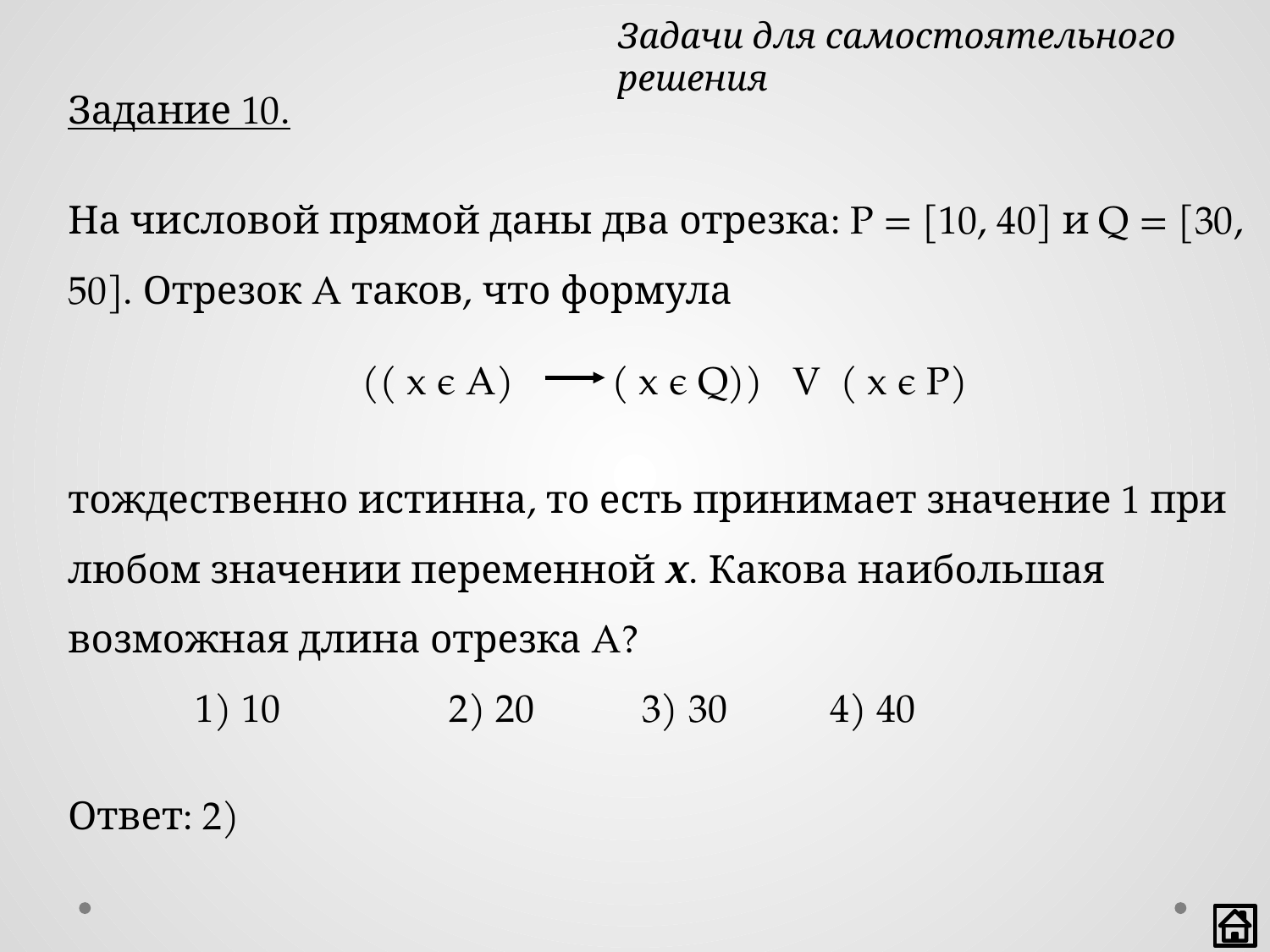

Задачи для самостоятельного решения
Задание 10.
На числовой прямой даны два отрезка: P = [10, 40] и Q = [30, 50]. Отрезок A таков, что формула

тождественно истинна, то есть принимает значение 1 при любом значении переменной х. Какова наибольшая возможная длина отрезка A?
	1) 10		2) 20           3) 30	4) 40

(( x ϵ A)          ( x ϵ Q))   V  ( x ϵ P)
Ответ: 2)